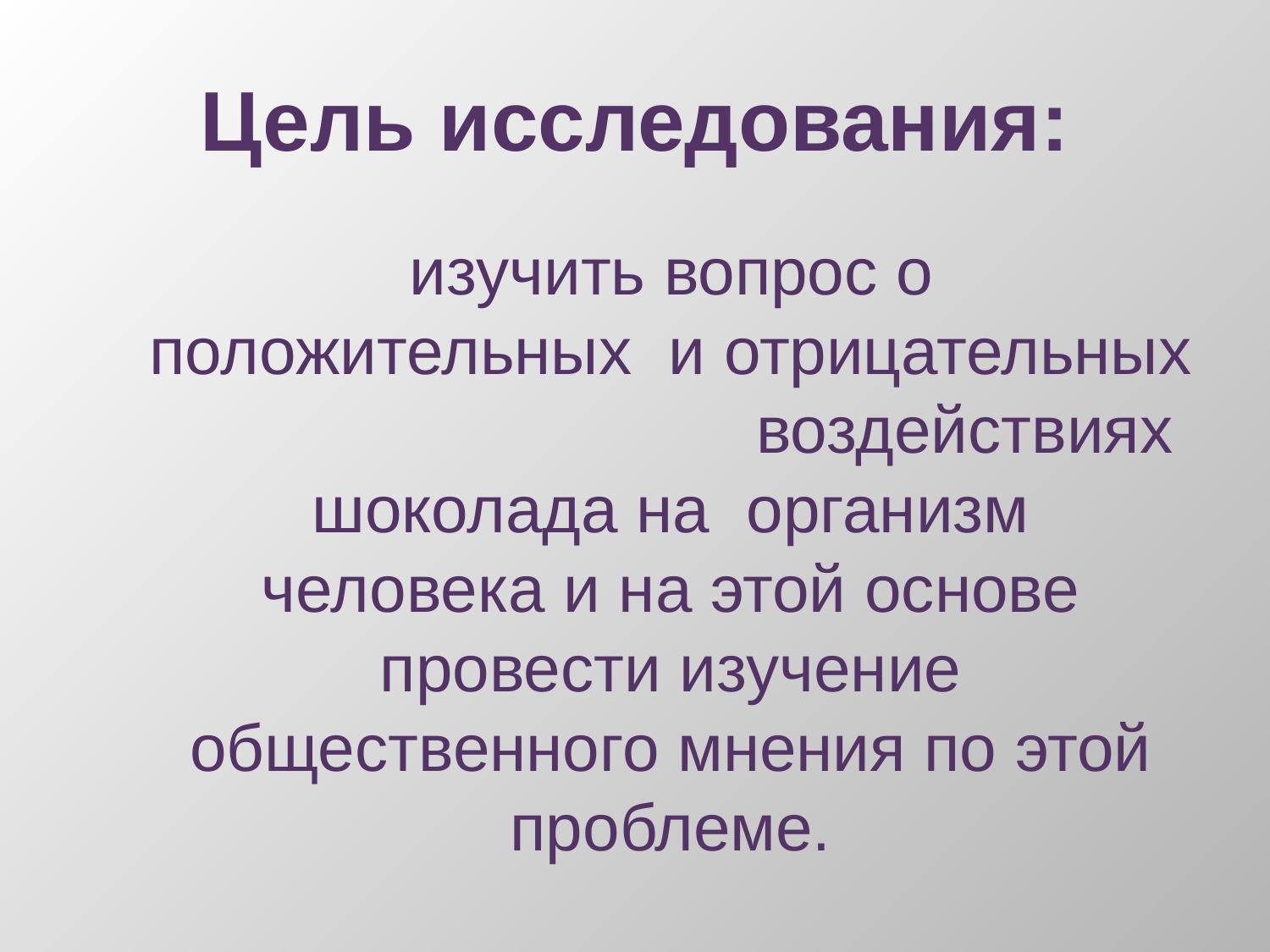

# Цель исследования:
    изучить вопрос о  положительных  и отрицательных                                  воздействиях   шоколада на  организм  человека и на этой основе провести изучение общественного мнения по этой проблеме.